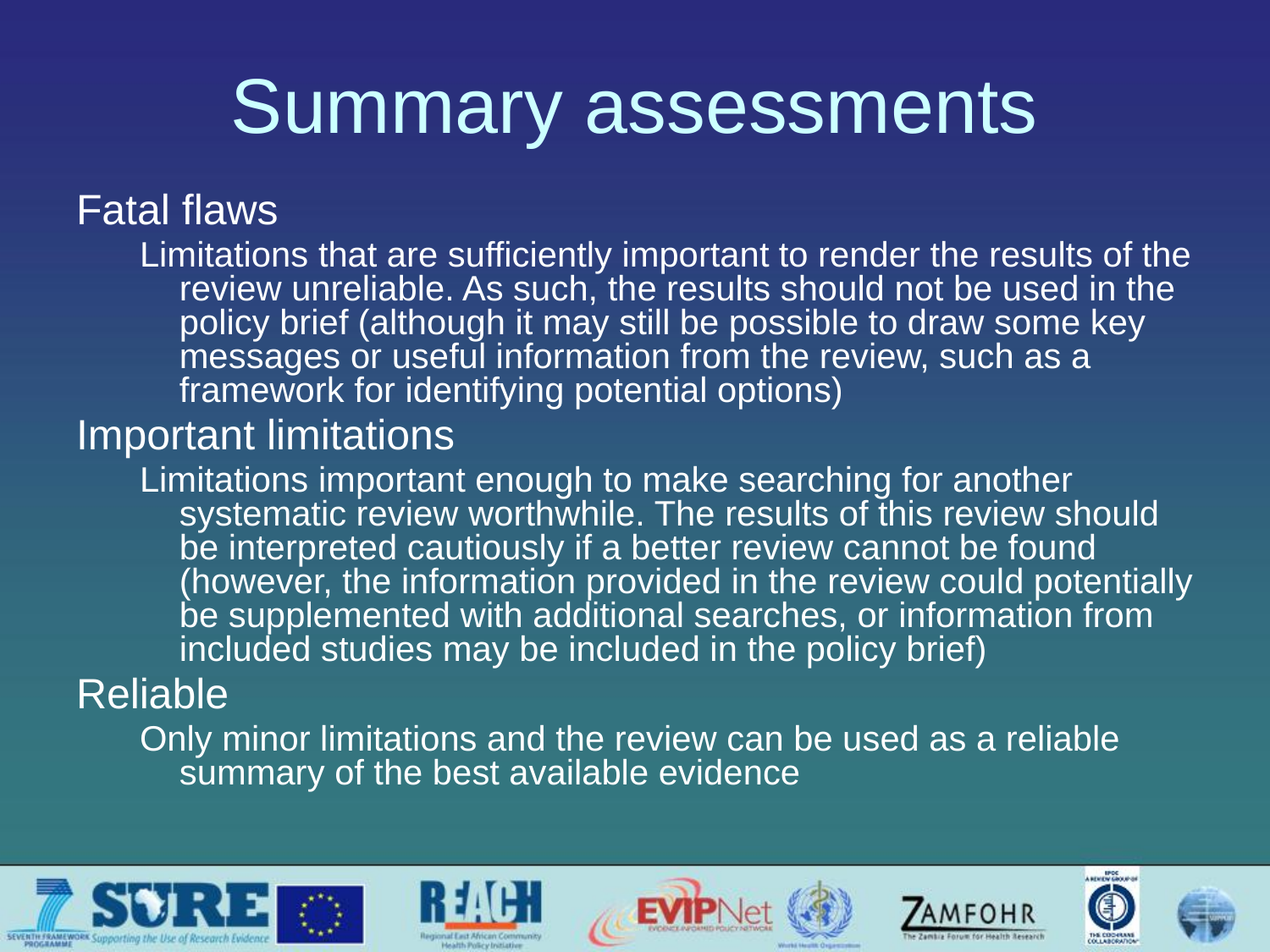

# Summary assessments
Fatal flaws
Limitations that are sufficiently important to render the results of the review unreliable. As such, the results should not be used in the policy brief (although it may still be possible to draw some key messages or useful information from the review, such as a framework for identifying potential options)
Important limitations
Limitations important enough to make searching for another systematic review worthwhile. The results of this review should be interpreted cautiously if a better review cannot be found (however, the information provided in the review could potentially be supplemented with additional searches, or information from included studies may be included in the policy brief)
Reliable
Only minor limitations and the review can be used as a reliable summary of the best available evidence